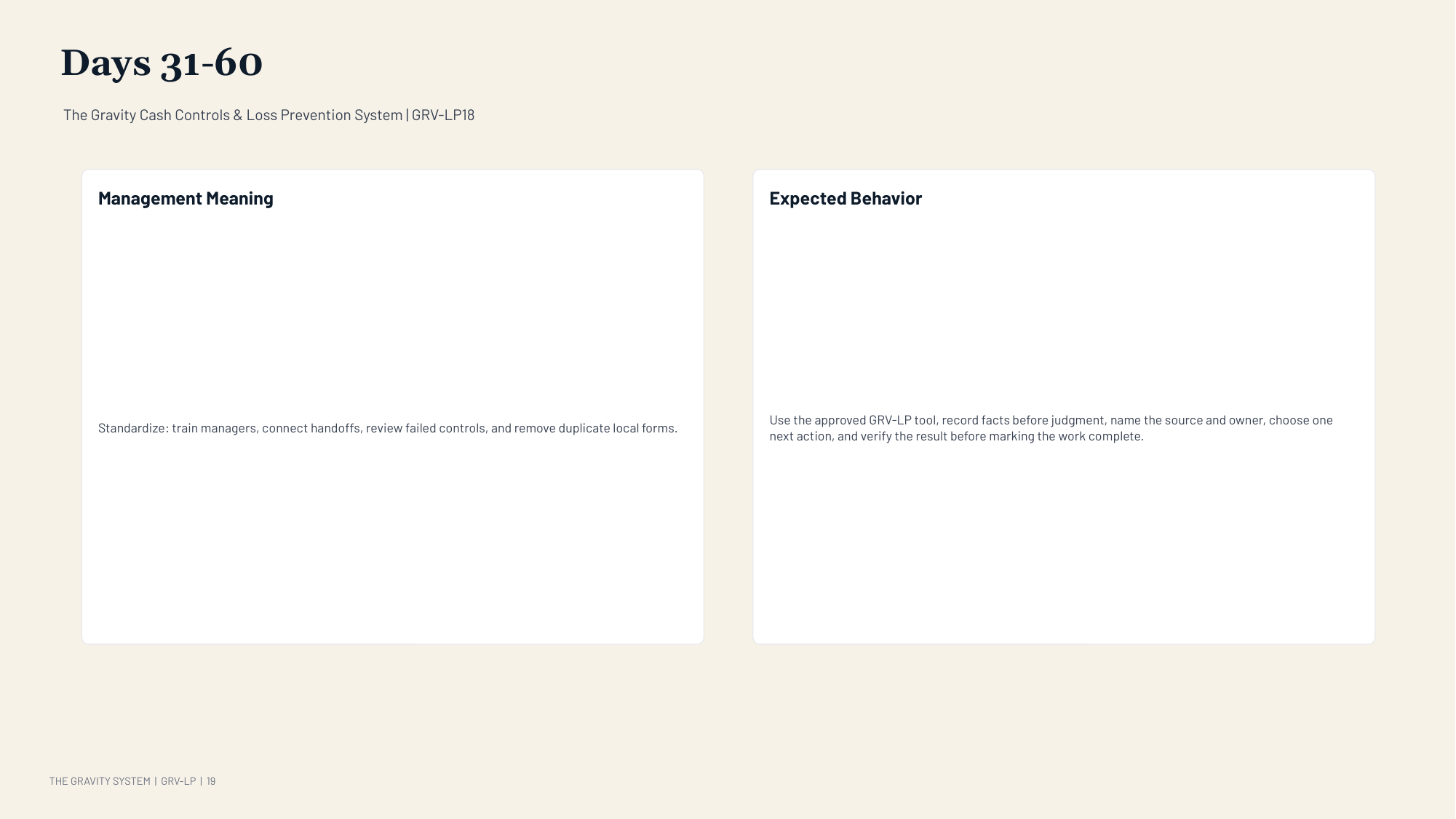

Days 31-60
The Gravity Cash Controls & Loss Prevention System | GRV-LP18

Management Meaning
Expected Behavior
Standardize: train managers, connect handoffs, review failed controls, and remove duplicate local forms.
Use the approved GRV-LP tool, record facts before judgment, name the source and owner, choose one next action, and verify the result before marking the work complete.
THE GRAVITY SYSTEM  |  GRV-LP  |  19